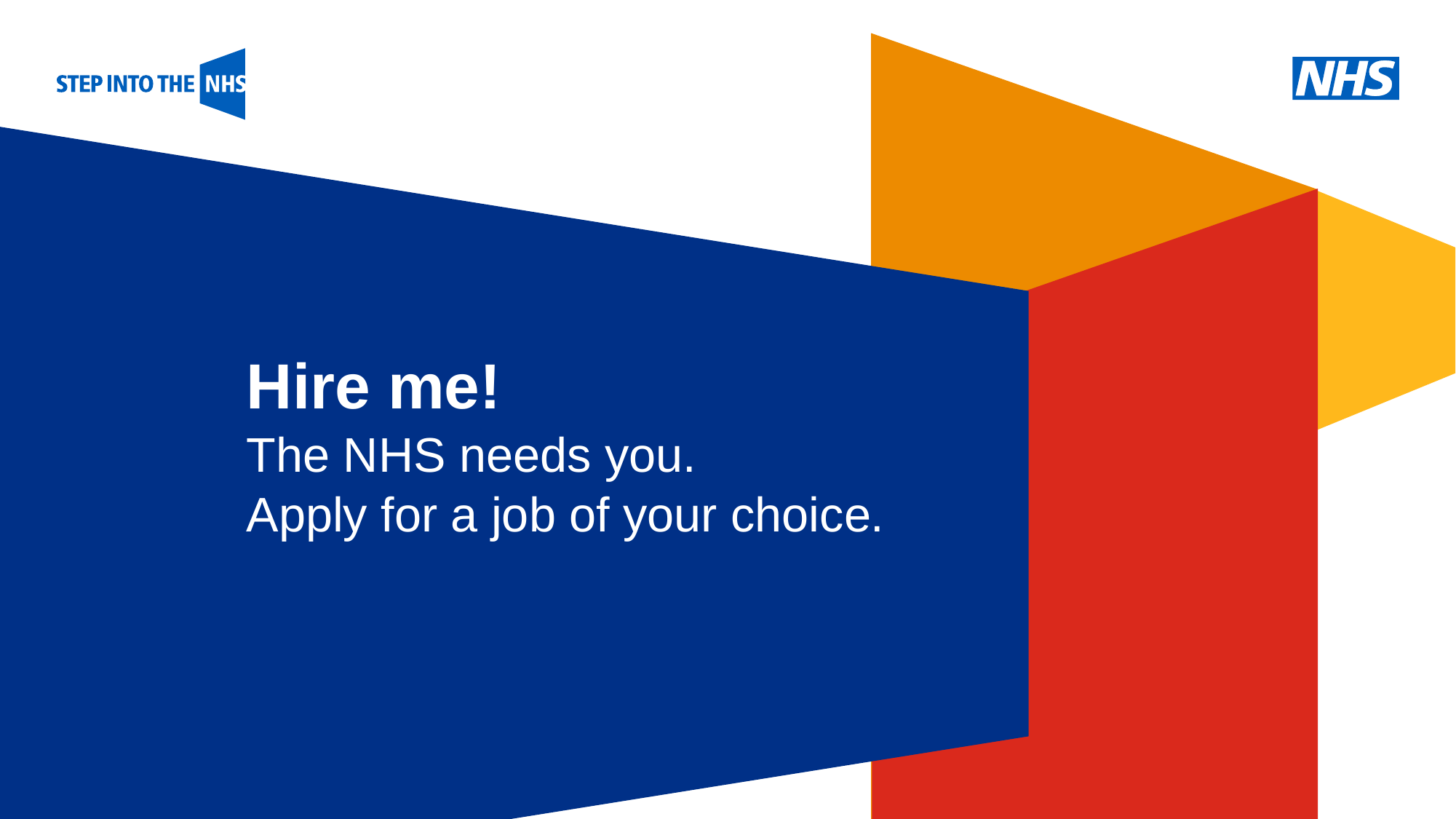

Hire me!
The NHS needs you.
Apply for a job of your choice.